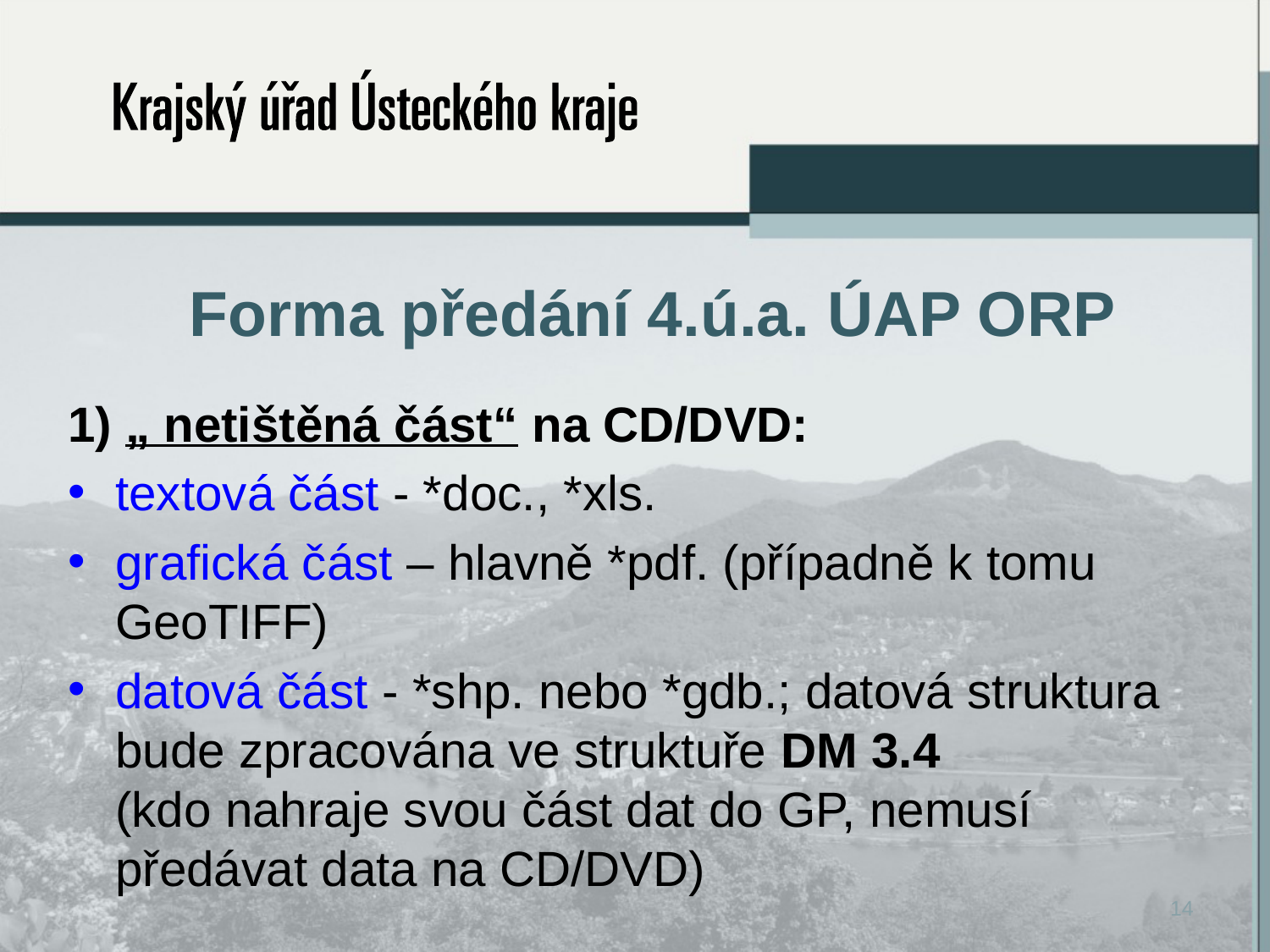

# Forma předání 4.ú.a. ÚAP ORP
1) „ netištěná část“ na CD/DVD:
textová část - *doc., *xls.
grafická část – hlavně *pdf. (případně k tomu GeoTIFF)
datová část - *shp. nebo *gdb.; datová struktura bude zpracována ve struktuře DM 3.4
(kdo nahraje svou část dat do GP, nemusí předávat data na CD/DVD)

14